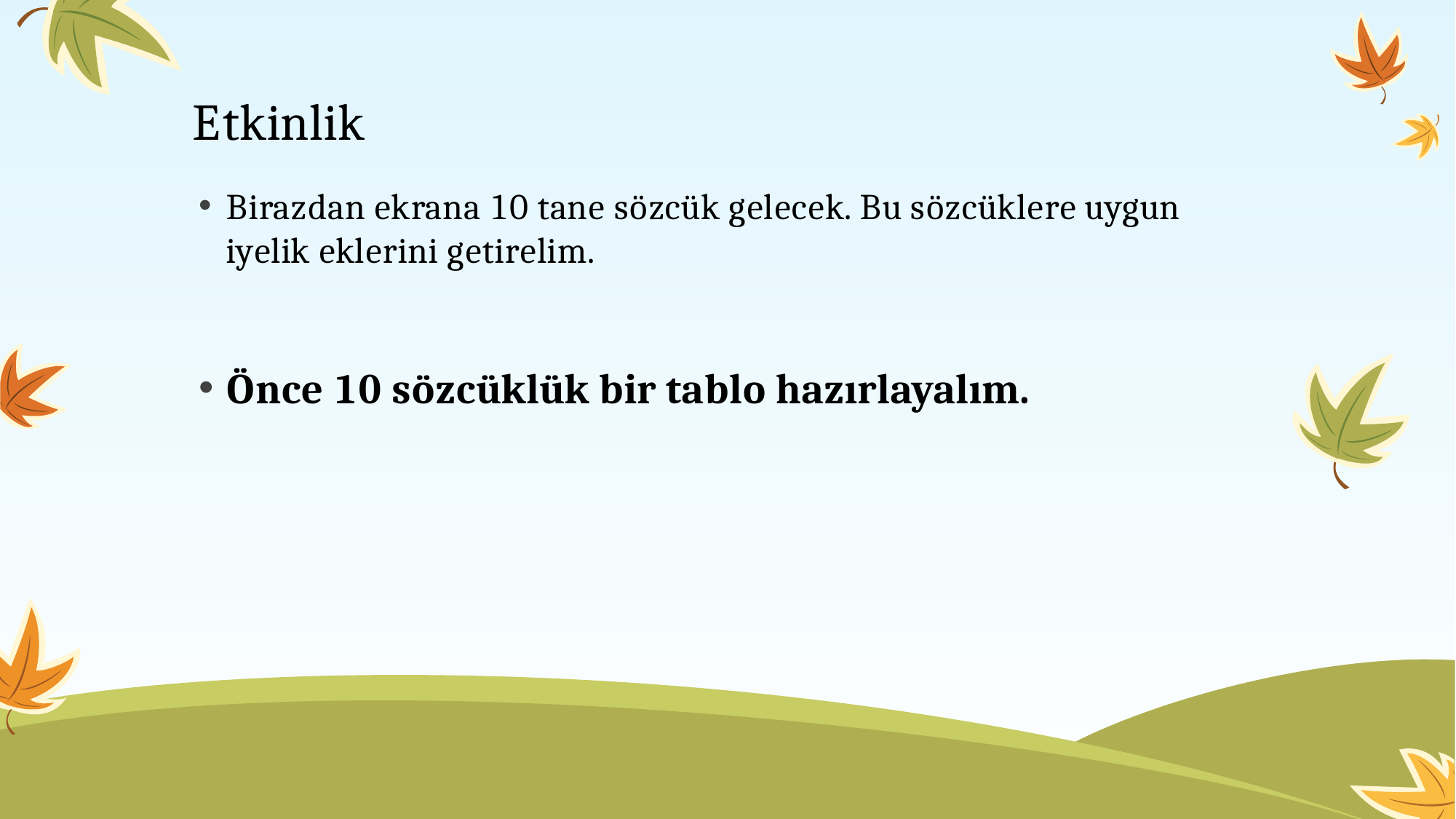

# Etkinlik
Birazdan ekrana 10 tane sözcük gelecek. Bu sözcüklere uygun iyelik eklerini getirelim.

Önce 10 sözcüklük bir tablo hazırlayalım.